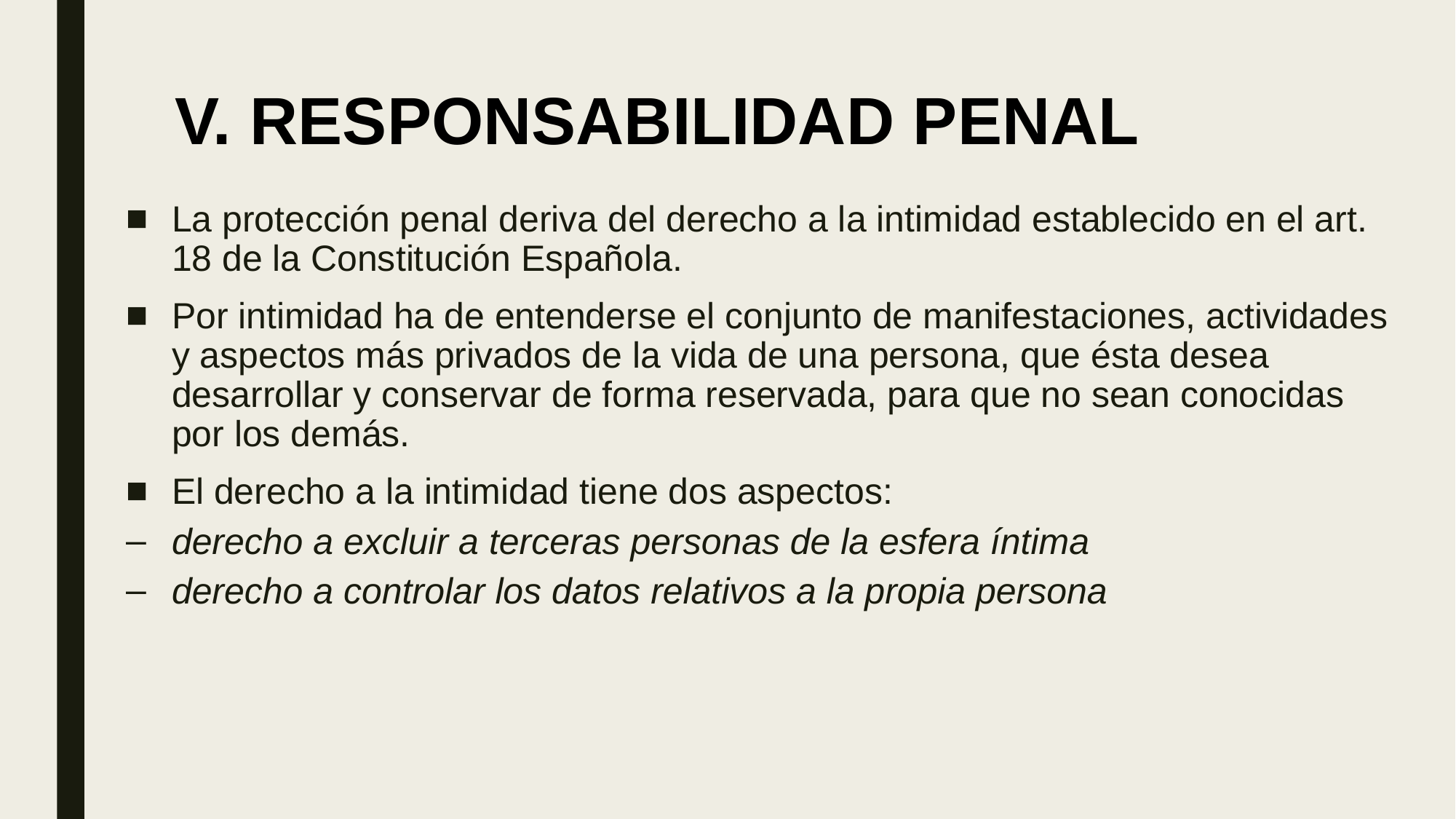

# V. RESPONSABILIDAD PENAL
La protección penal deriva del derecho a la intimidad establecido en el art. 18 de la Constitución Española.
Por intimidad ha de entenderse el conjunto de manifestaciones, actividades y aspectos más privados de la vida de una persona, que ésta desea desarrollar y conservar de forma reservada, para que no sean conocidas por los demás.
El derecho a la intimidad tiene dos aspectos:
derecho a excluir a terceras personas de la esfera íntima
derecho a controlar los datos relativos a la propia persona